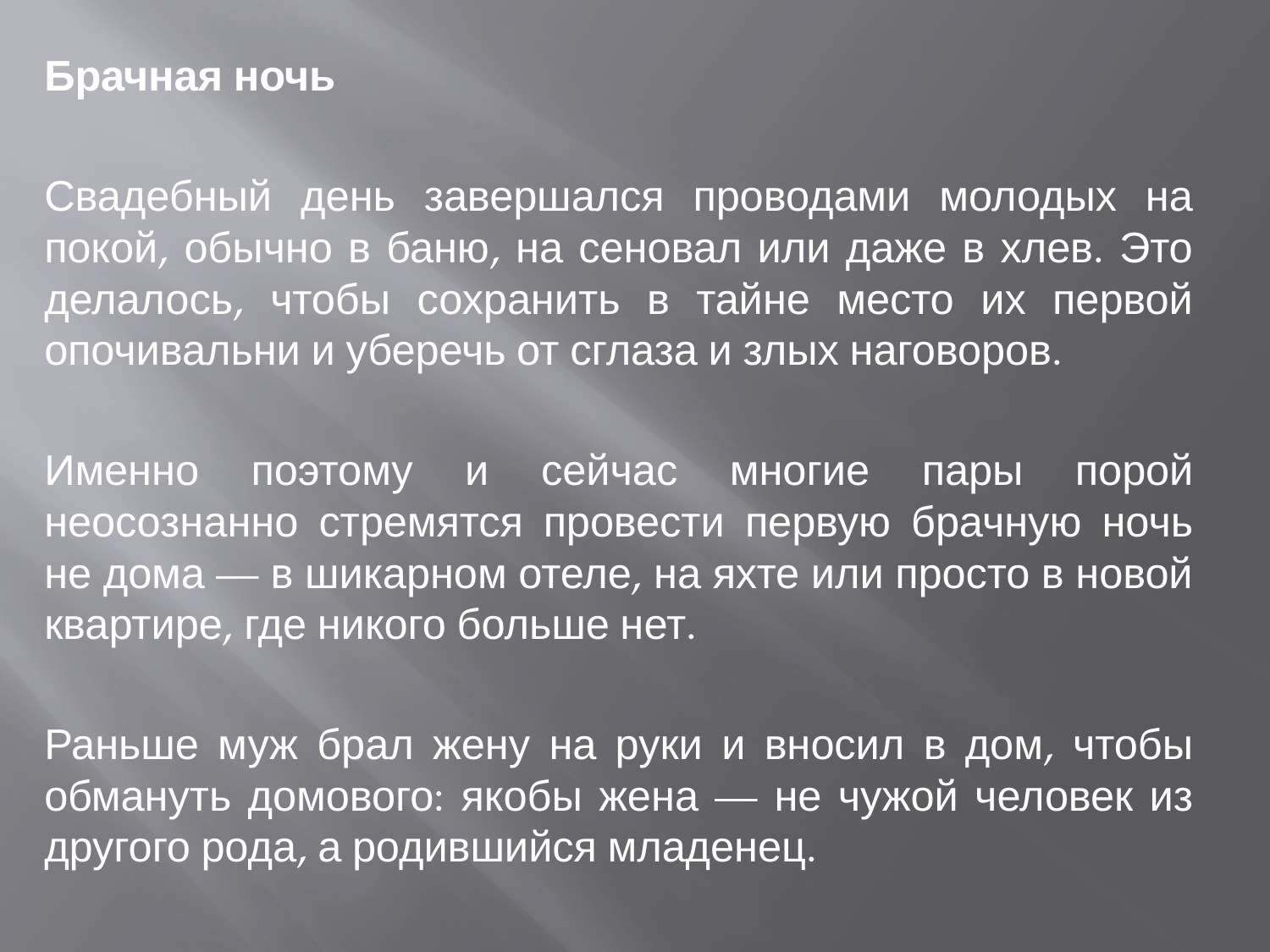

Брачная ночь

Свадебный день завершался проводами молодых на покой, обычно в баню, на сеновал или даже в хлев. Это делалось, чтобы сохранить в тайне место их первой опочивальни и уберечь от сглаза и злых наговоров.

Именно поэтому и сейчас многие пары порой неосознанно стремятся провести первую брачную ночь не дома — в шикарном отеле, на яхте или просто в новой квартире, где никого больше нет.

Раньше муж брал жену на руки и вносил в дом, чтобы обмануть домового: якобы жена — не чужой человек из другого рода, а родившийся младенец.